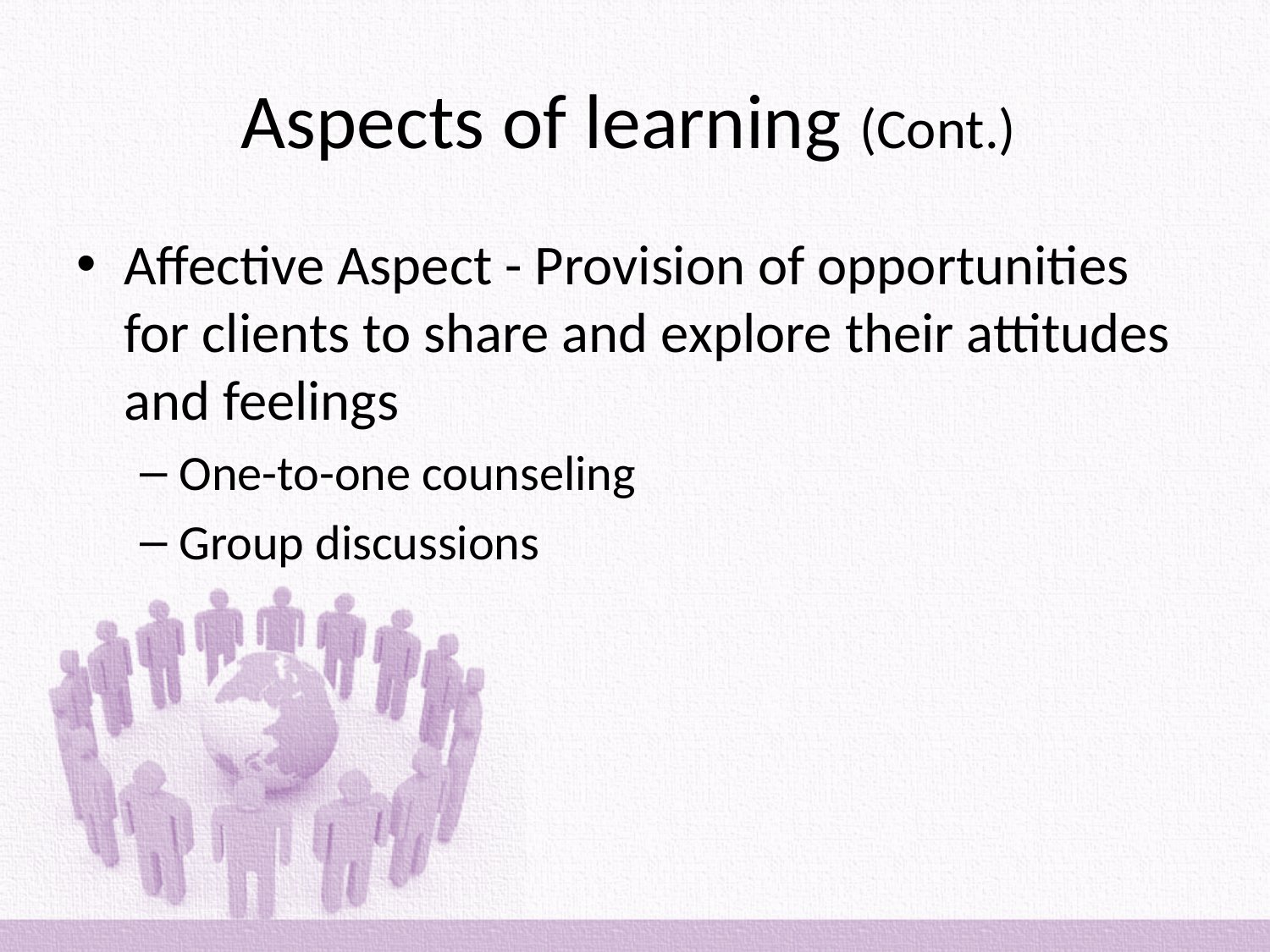

# Aspects of learning (Cont.)
Affective Aspect - Provision of opportunities for clients to share and explore their attitudes and feelings
One-to-one counseling
Group discussions